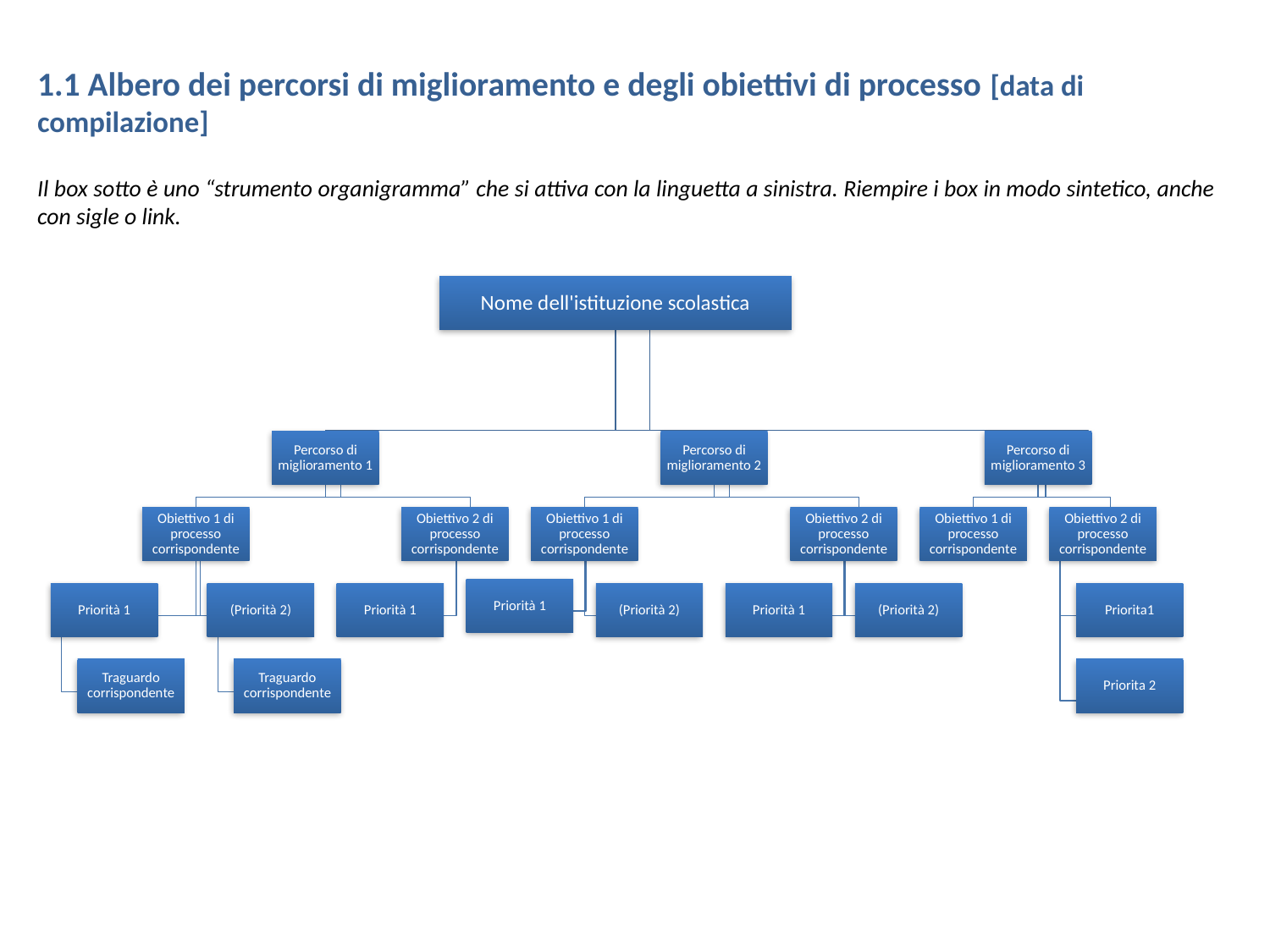

1.1 Albero dei percorsi di miglioramento e degli obiettivi di processo [data di compilazione]

Il box sotto è uno “strumento organigramma” che si attiva con la linguetta a sinistra. Riempire i box in modo sintetico, anche con sigle o link.

Nome dell'istituzione scolastica
Percorso di miglioramento 1
Obiettivo 1 di processo corrispondente
Priorità 1
Traguardo corrispondente
(Priorità 2)
Traguardo corrispondente
Obiettivo 2 di processo corrispondente
Priorità 1
Percorso di miglioramento 2
Obiettivo 1 di processo corrispondente
Priorità 1
(Priorità 2)
Obiettivo 2 di processo corrispondente
Priorità 1
(Priorità 2)
Percorso di miglioramento 3
Obiettivo 1 di processo corrispondente
Obiettivo 2 di processo corrispondente
Priorita1
Priorita 2